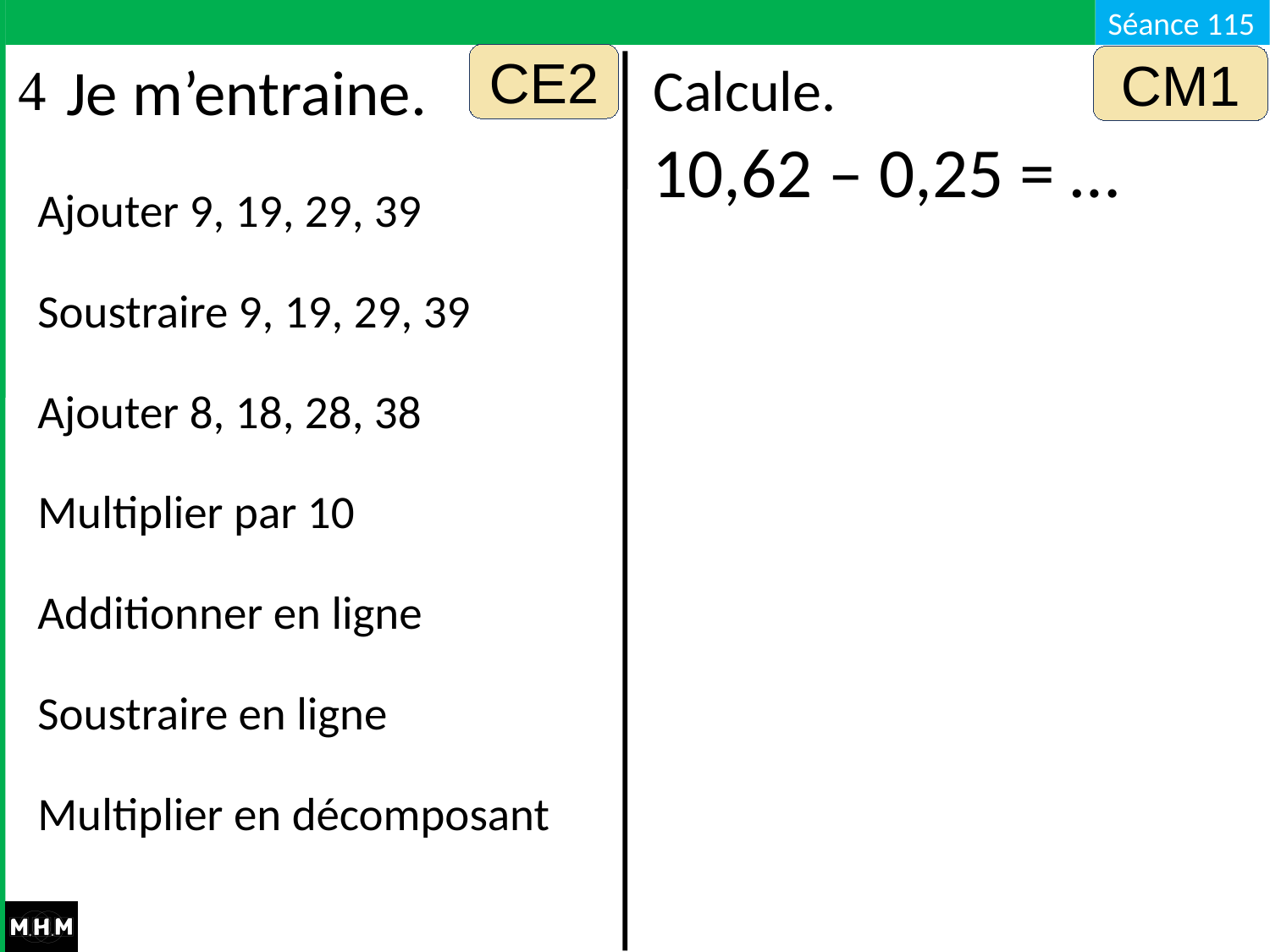

Je m’entraine.
CE2
CM1

Calcule.
10,62 – 0,25 = …
Ajouter 9, 19, 29, 39

Soustraire 9, 19, 29, 39

Ajouter 8, 18, 28, 38

Multiplier par 10

Additionner en ligne

Soustraire en ligne

Multiplier en décomposant